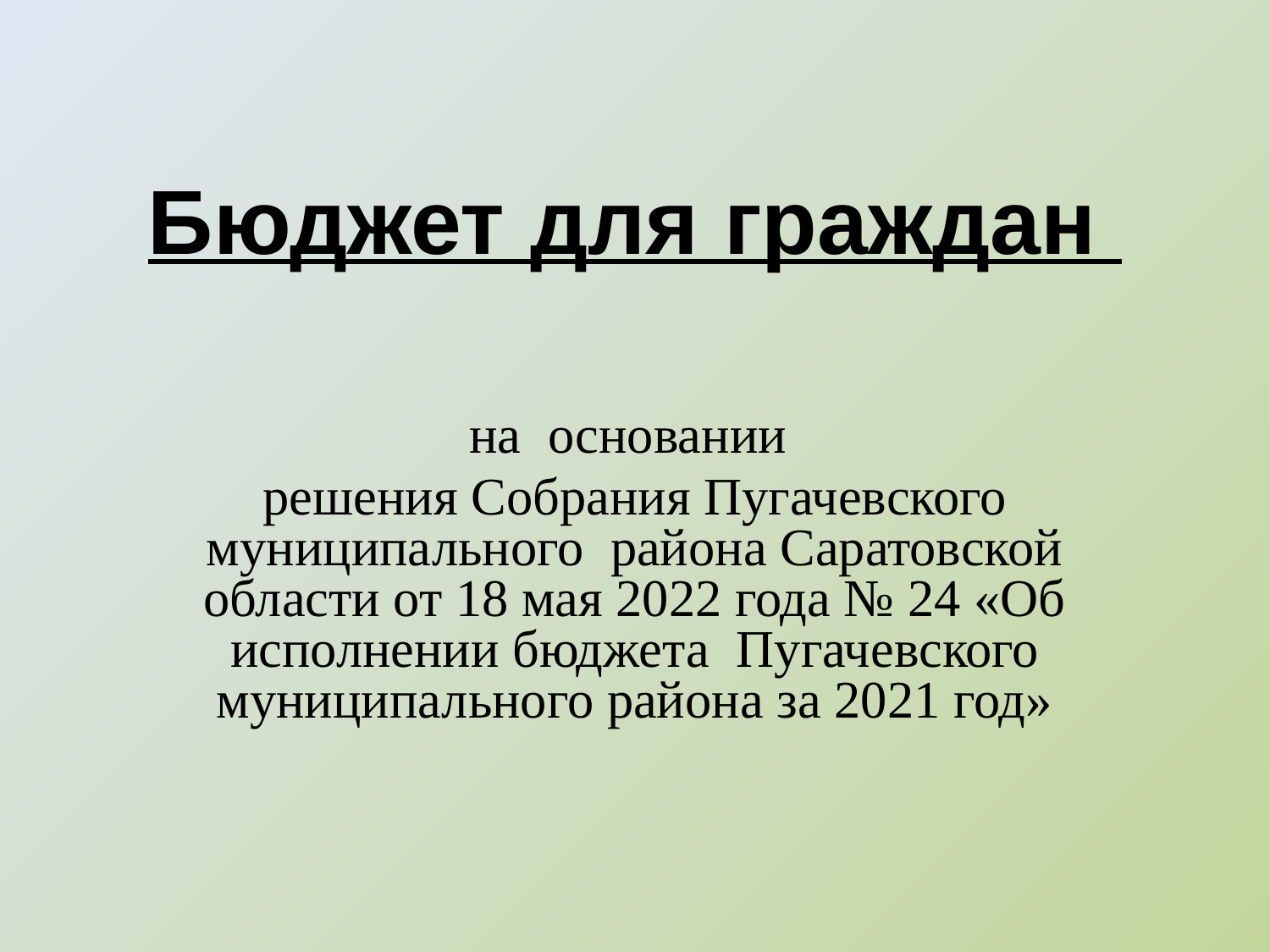

# Бюджет для граждан
на  основании
решения Собрания Пугачевского муниципального  района Саратовской области от 18 мая 2022 года № 24 «Об исполнении бюджета  Пугачевского муниципального района за 2021 год»